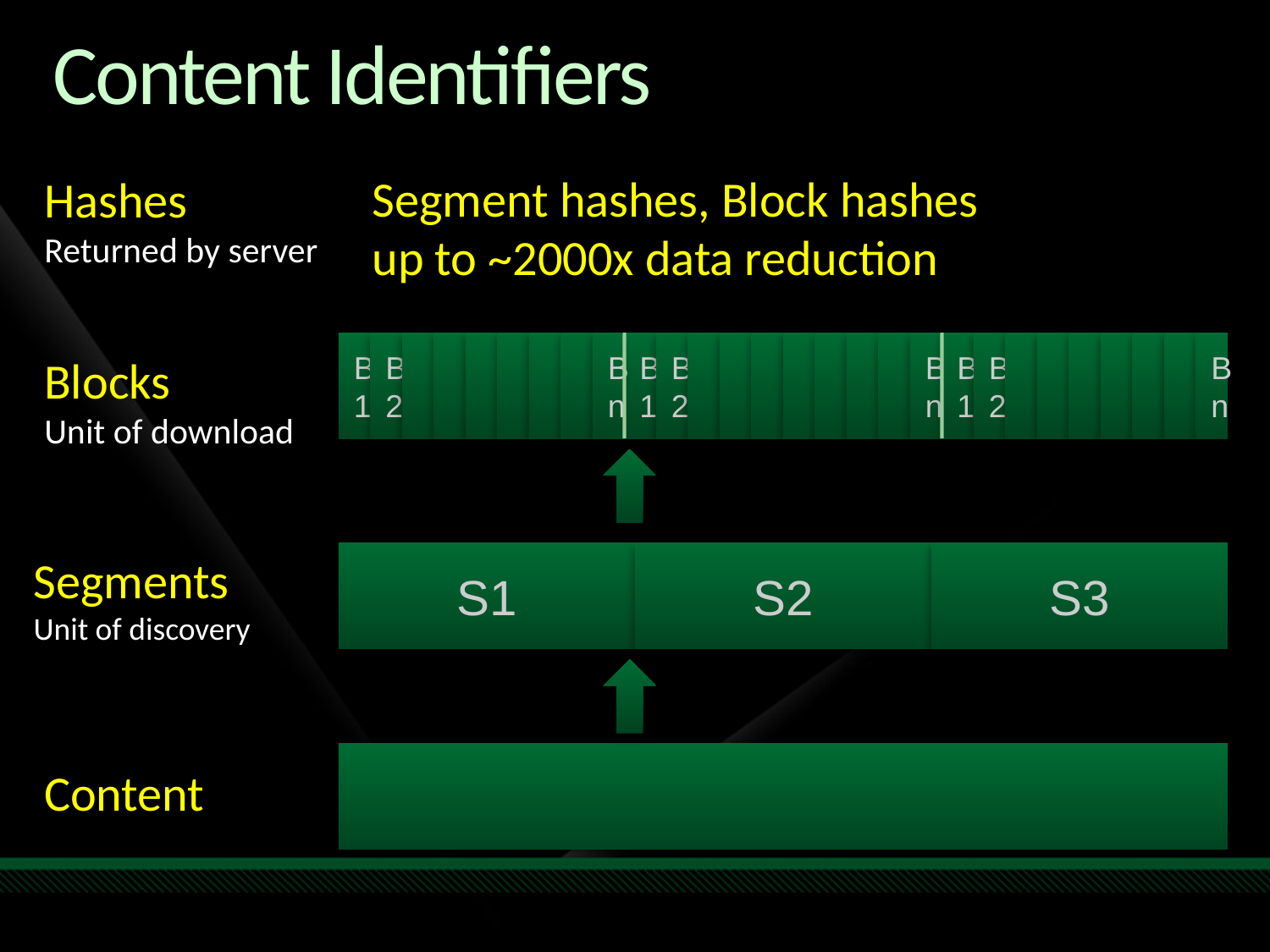

# Content Identifiers
Segment hashes, Block hashes
up to ~2000x data reduction
Hashes
Returned by server
B1
B2

Bn
B1
B2

Bn
B1
B2

Bn
Blocks
Unit of download

Segments
Unit of discovery
S1
S2
S3

Content